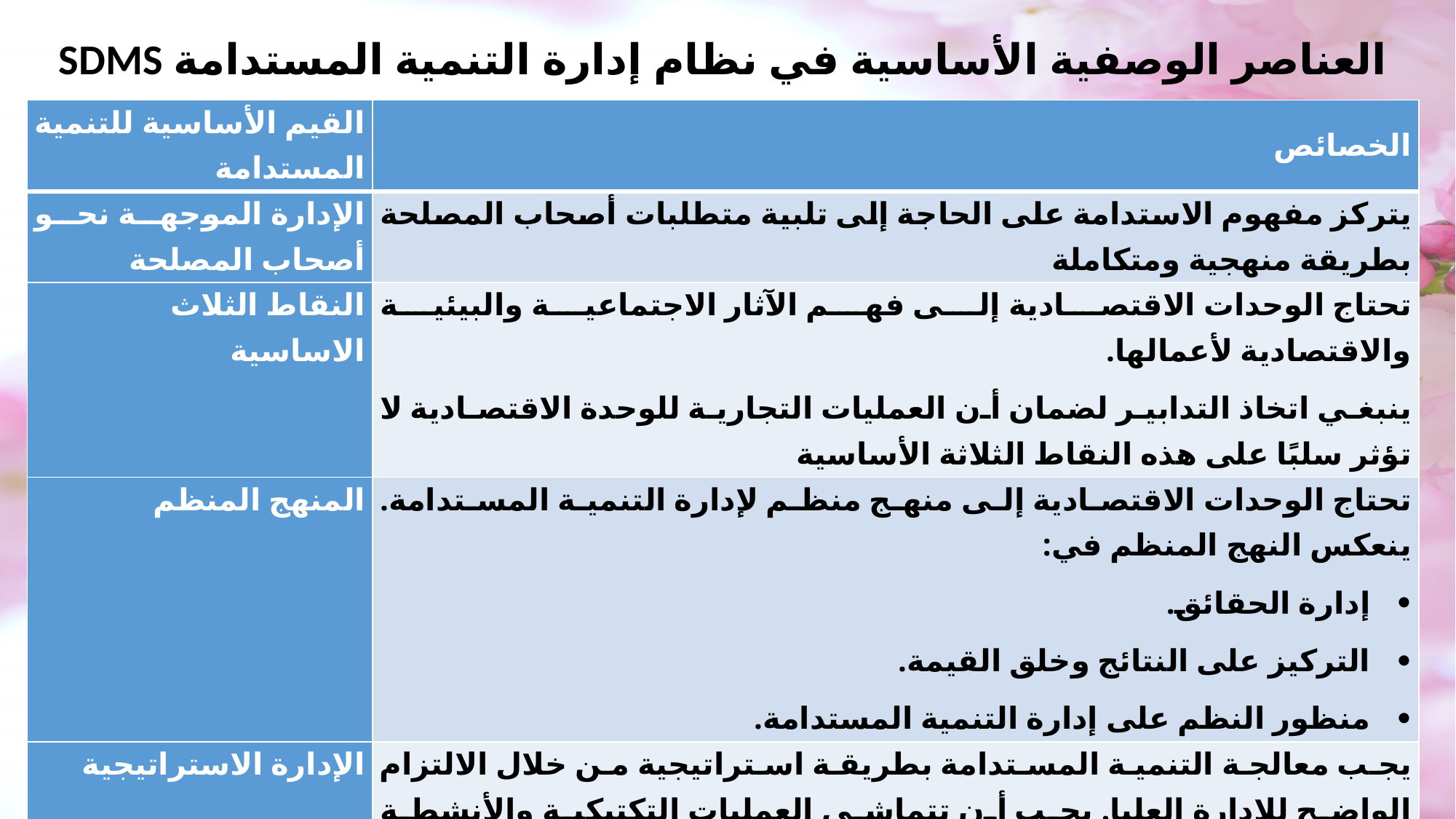

العناصر الوصفية الأساسية في نظام إدارة التنمية المستدامة SDMS

#
| القيم الأساسية للتنمية المستدامة | الخصائص |
| --- | --- |
| الإدارة الموجهة نحو أصحاب المصلحة | يتركز مفهوم الاستدامة على الحاجة إلى تلبية متطلبات أصحاب المصلحة بطريقة منهجية ومتكاملة |
| النقاط الثلاث الاساسية | تحتاج الوحدات الاقتصادية إلى فهم الآثار الاجتماعية والبيئية والاقتصادية لأعمالها. ينبغي اتخاذ التدابير لضمان أن العمليات التجارية للوحدة الاقتصادية لا تؤثر سلبًا على هذه النقاط الثلاثة الأساسية |
| المنهج المنظم | تحتاج الوحدات الاقتصادية إلى منهج منظم لإدارة التنمية المستدامة. ينعكس النهج المنظم في: إدارة الحقائق. التركيز على النتائج وخلق القيمة. منظور النظم على إدارة التنمية المستدامة. |
| الإدارة الاستراتيجية | يجب معالجة التنمية المستدامة بطريقة استراتيجية من خلال الالتزام الواضح للإدارة العليا. يجب أن تتماشى العمليات التكتيكية والأنشطة التشغيلية مع الأولويات الإستراتيجية للوحدة الاقتصادية. |
| الابتكار والتعلم | تحتاج الوحدات الاقتصادية إلى ضمان التحسين والابتكار والتعلم بشكل لا نهاية له عبر جميع أبعاد متطلبات أصحاب المصلحة |